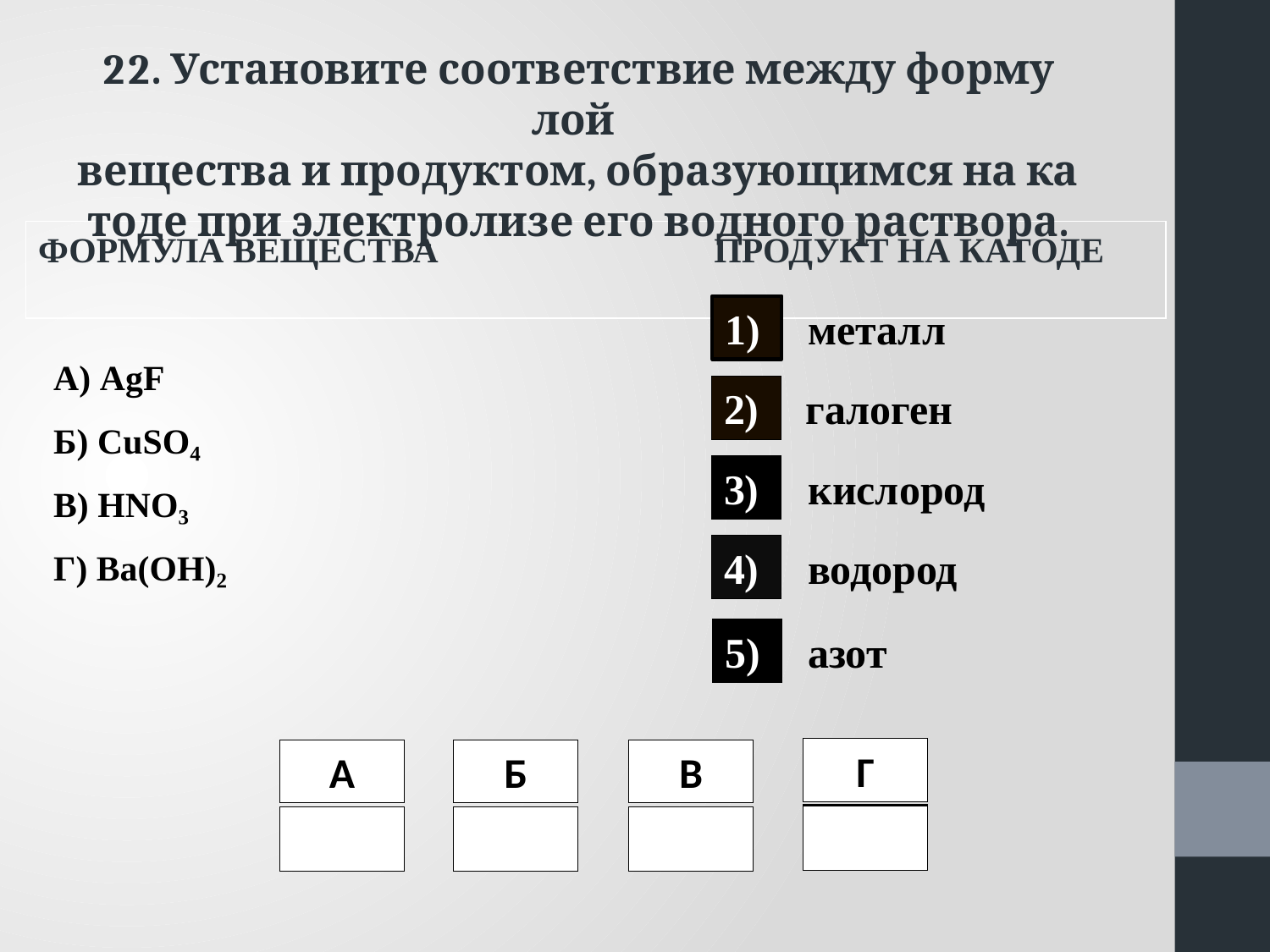

22. Уста­но­ви­те со­от­вет­ствие между фор­му­лой
ве­ще­ства и про­дук­том, об­ра­зу­ю­щим­ся на ка­то­де при элек­тро­ли­зе его вод­но­го рас­тво­ра.
ФОР­МУ­ЛА ВЕ­ЩЕ­СТВА                               ПРО­ДУКТ НА КА­ТО­ДЕ
1)
ме­талл
А) AgF
Б) CuSO₄
В) HNO₃
Г) Ba(OH)₂
2)
га­ло­ген
кис­ло­род
3)
во­до­род
4)
азот
5)
Г
В
А
Б
4

1

1

4